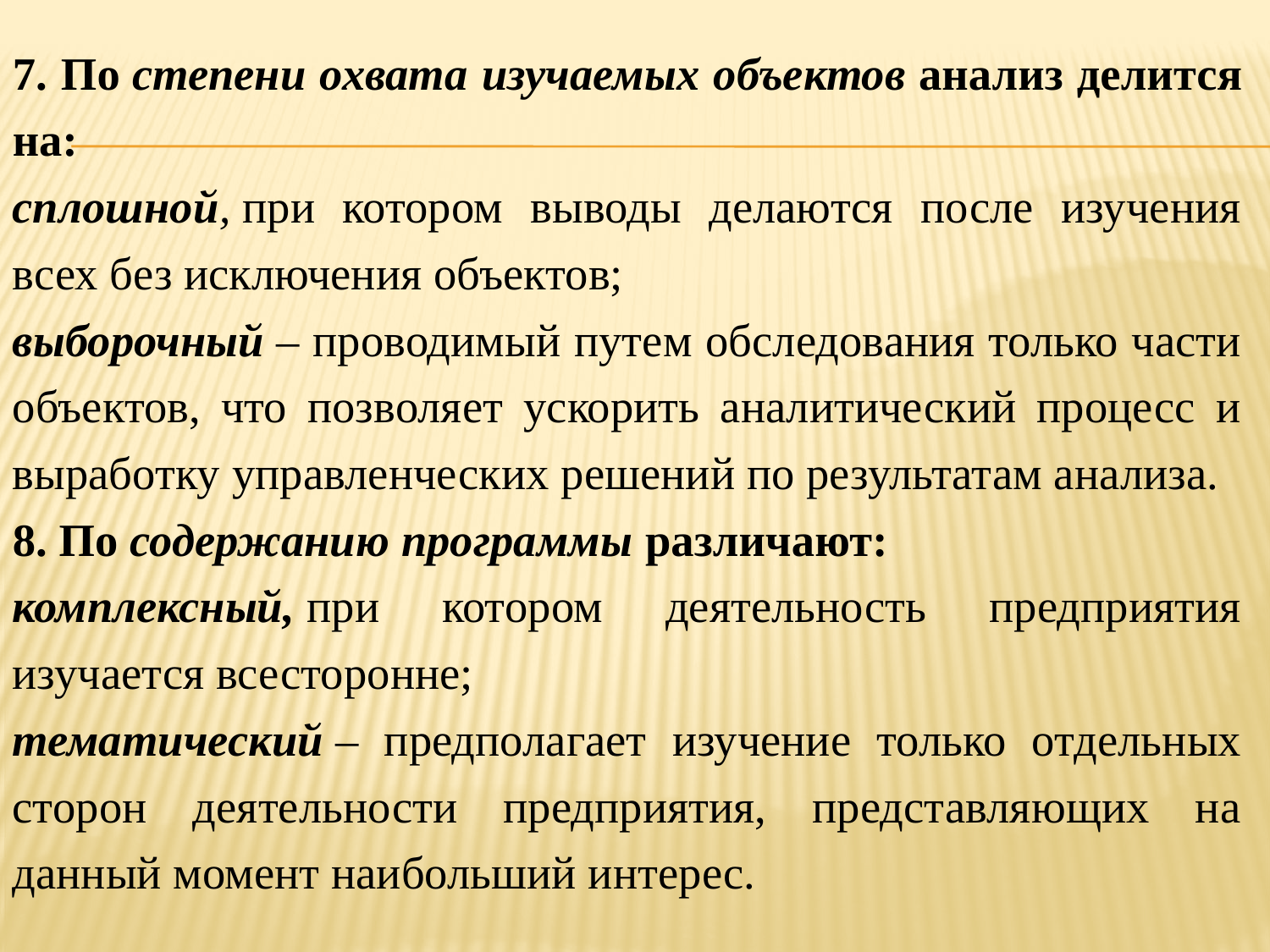

7. По степени охвата изучаемых объектов анализ делится на:
сплошной, при котором выводы делаются после изучения всех без исключения объектов;
выборочный – проводимый путем обследования только части объектов, что позволяет ускорить аналитический процесс и выработку управленческих решений по результатам анализа.
8. По содержанию программы различают:
комплексный, при котором деятельность предприятия изучается всесторонне;
тематический – предполагает изучение только отдельных сторон деятельности предприятия, представляющих на данный момент наибольший интерес.